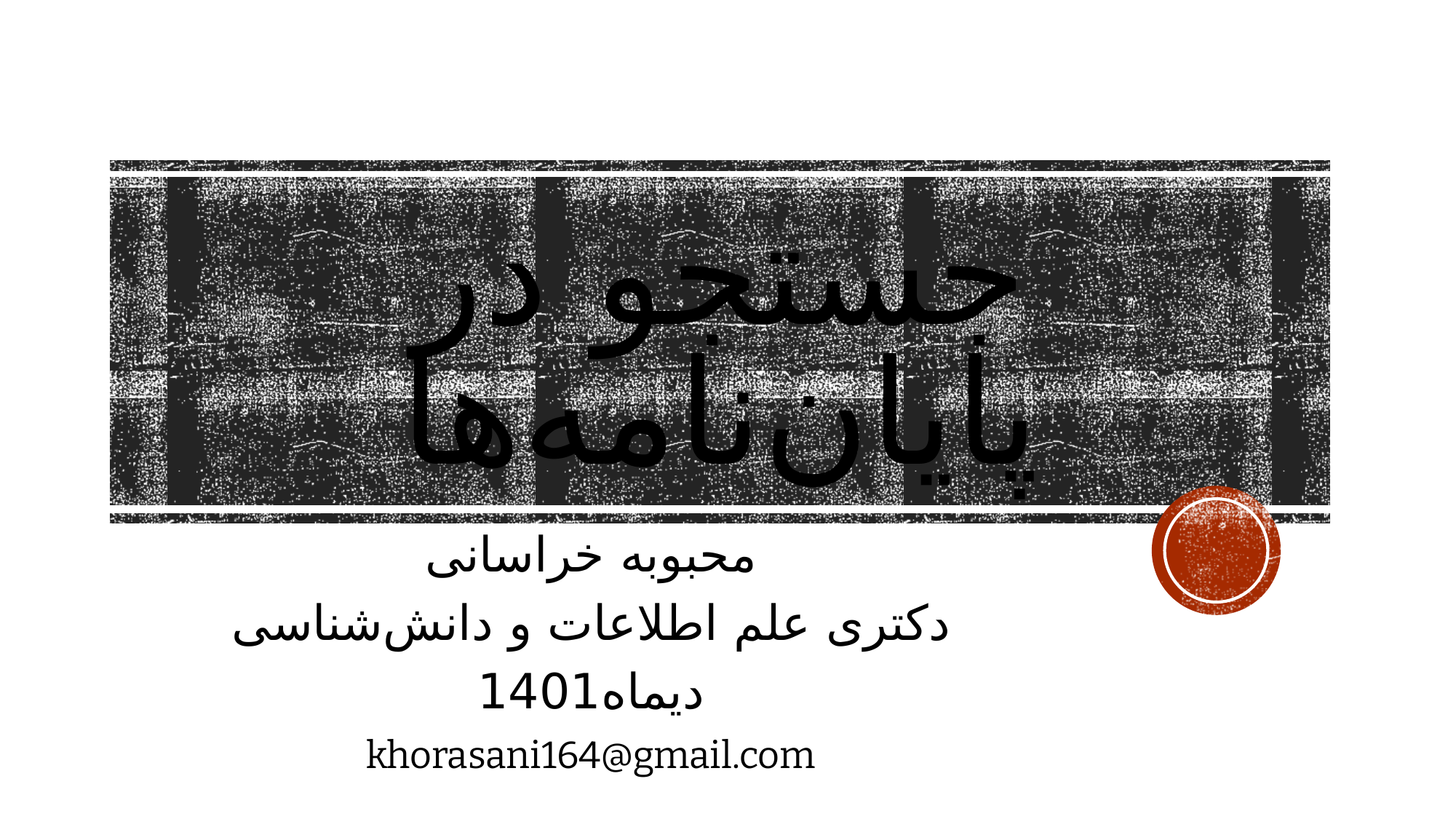

# جستجو در پایان‌نامه‌ها
محبوبه خراسانی
دکتری علم اطلاعات و دانش‌شناسی
دیماه1401
khorasani164@gmail.com